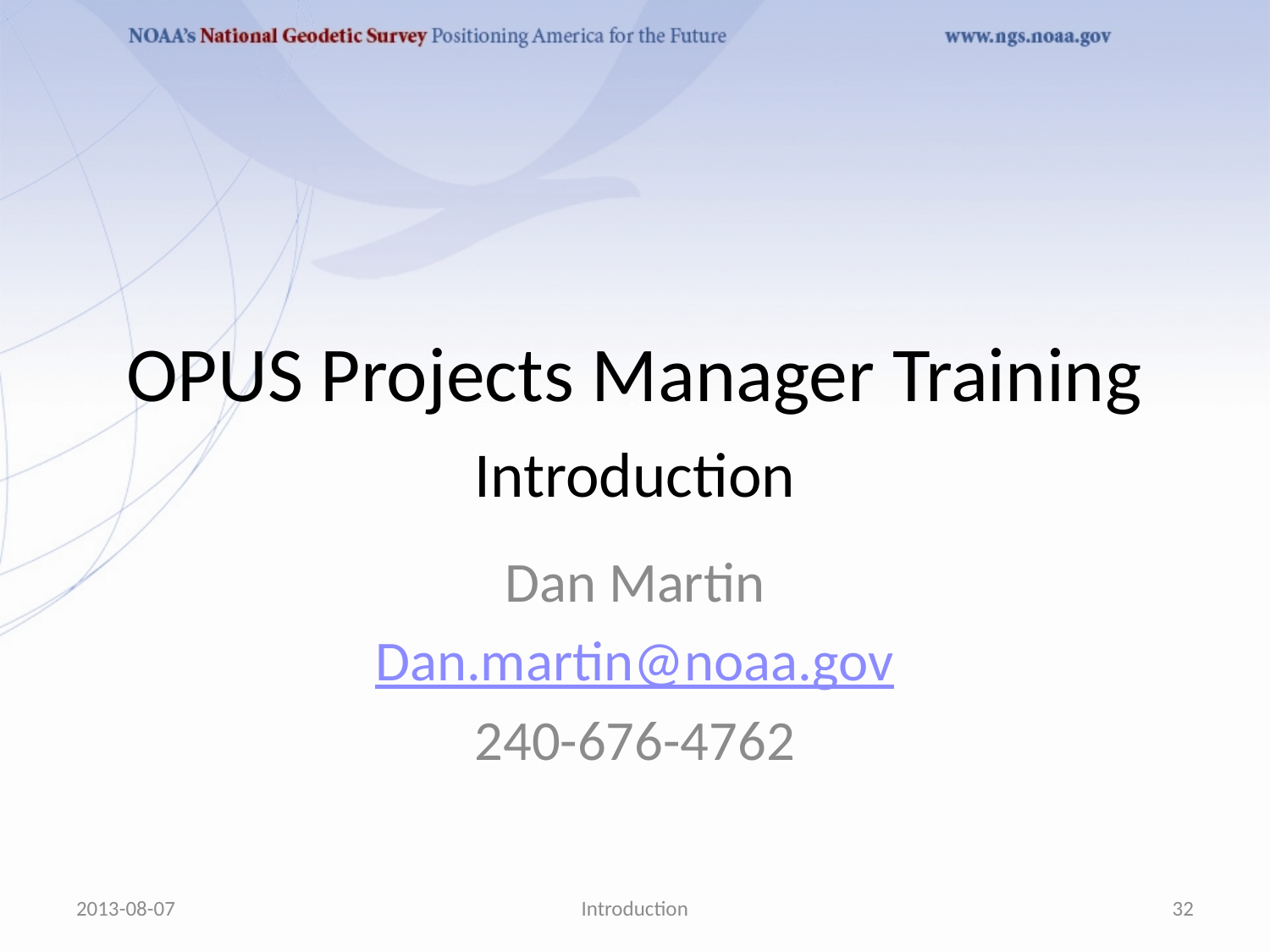

# OPUS Projects Manager Training
Introduction
Dan Martin
Dan.martin@noaa.gov
240-676-4762
2013-08-07
Introduction
32